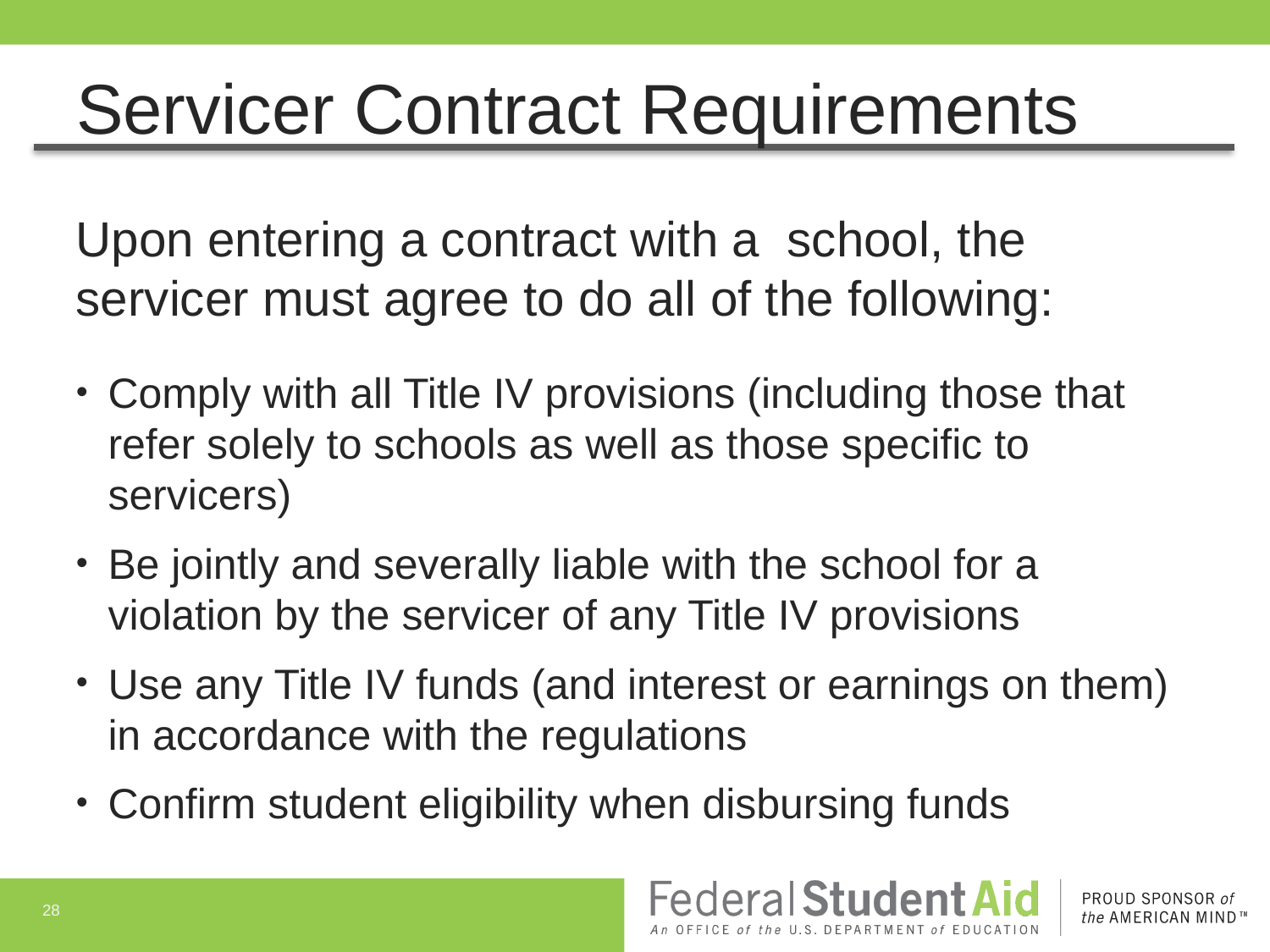

# Servicer Contract Requirements
Upon entering a contract with a  school, the servicer must agree to do all of the following:

Comply with all Title IV provisions (including those that refer solely to schools as well as those specific to servicers)

Be jointly and severally liable with the school for a violation by the servicer of any Title IV provisions

Use any Title IV funds (and interest or earnings on them) in accordance with the regulations

Confirm student eligibility when disbursing funds
28